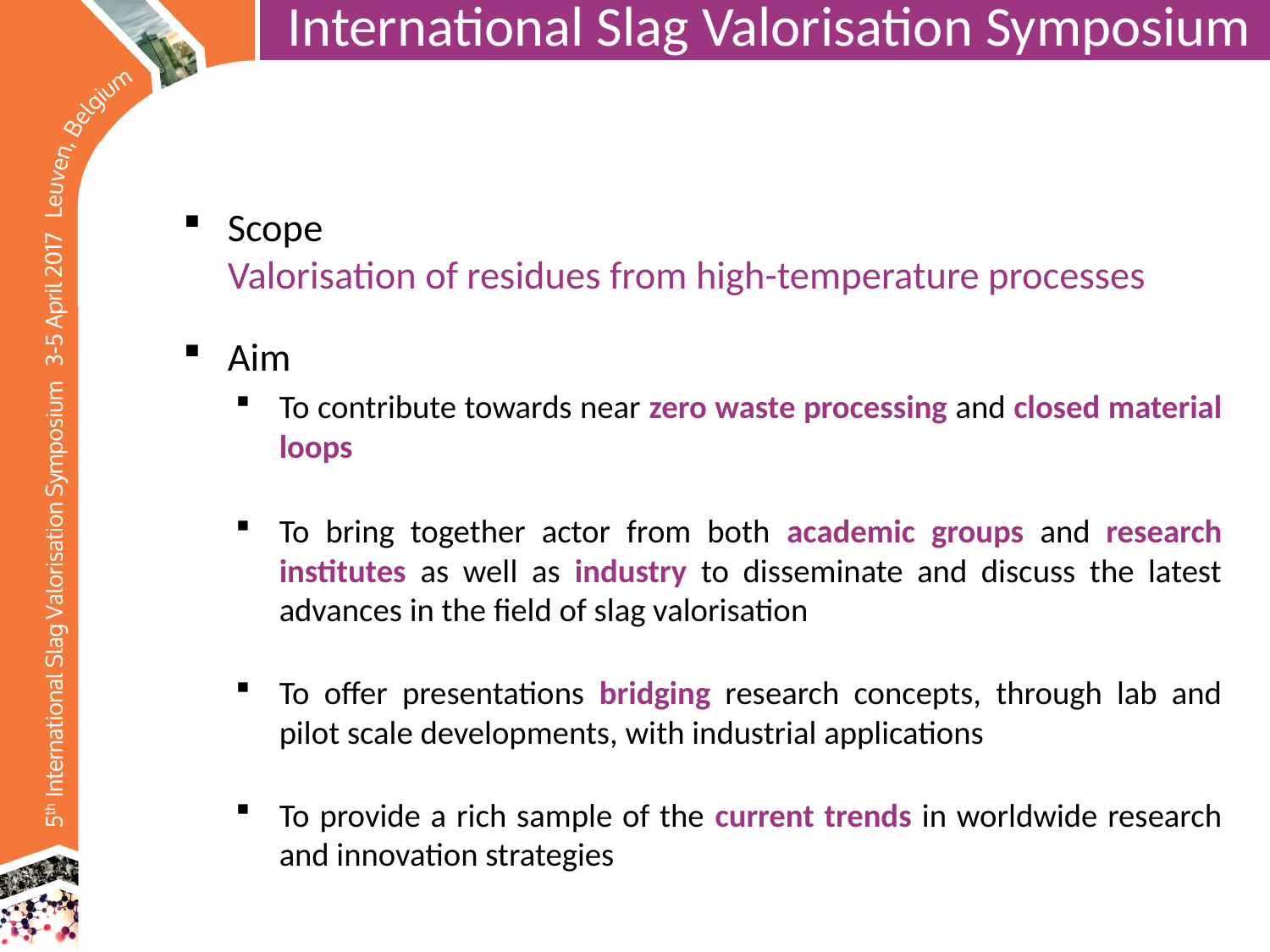

# International Slag Valorisation Symposium
Scope
Valorisation of residues from high-temperature processes

Aim
To contribute towards near zero waste processing and closed material loops

To bring together actor from both academic groups and research institutes as well as industry to disseminate and discuss the latest advances in the field of slag valorisation

To offer presentations bridging research concepts, through lab and pilot scale developments, with industrial applications

To provide a rich sample of the current trends in worldwide research and innovation strategies